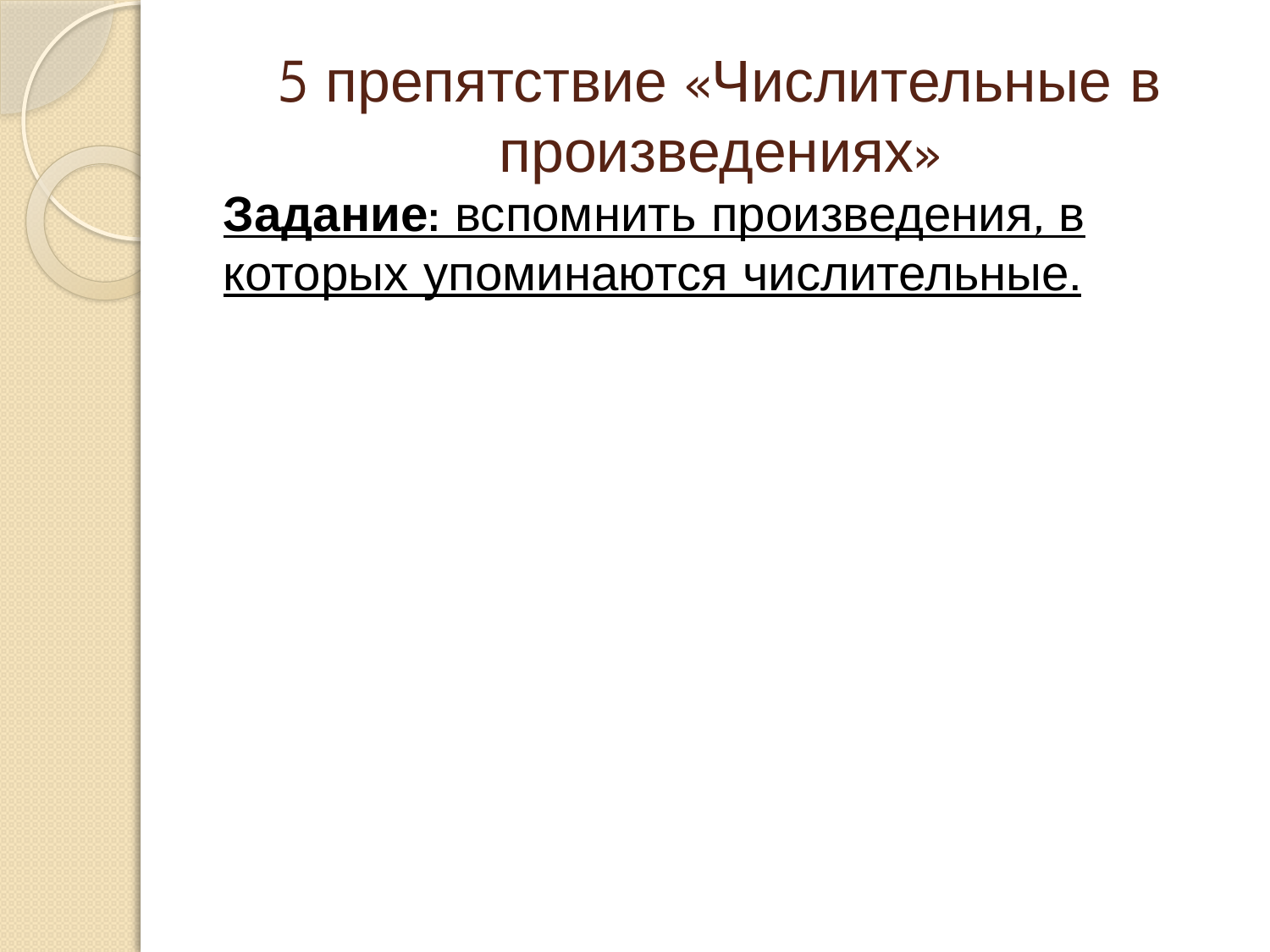

# 5 препятствие «Числительные в произведениях»
Задание: вспомнить произведения, в которых упоминаются числительные.